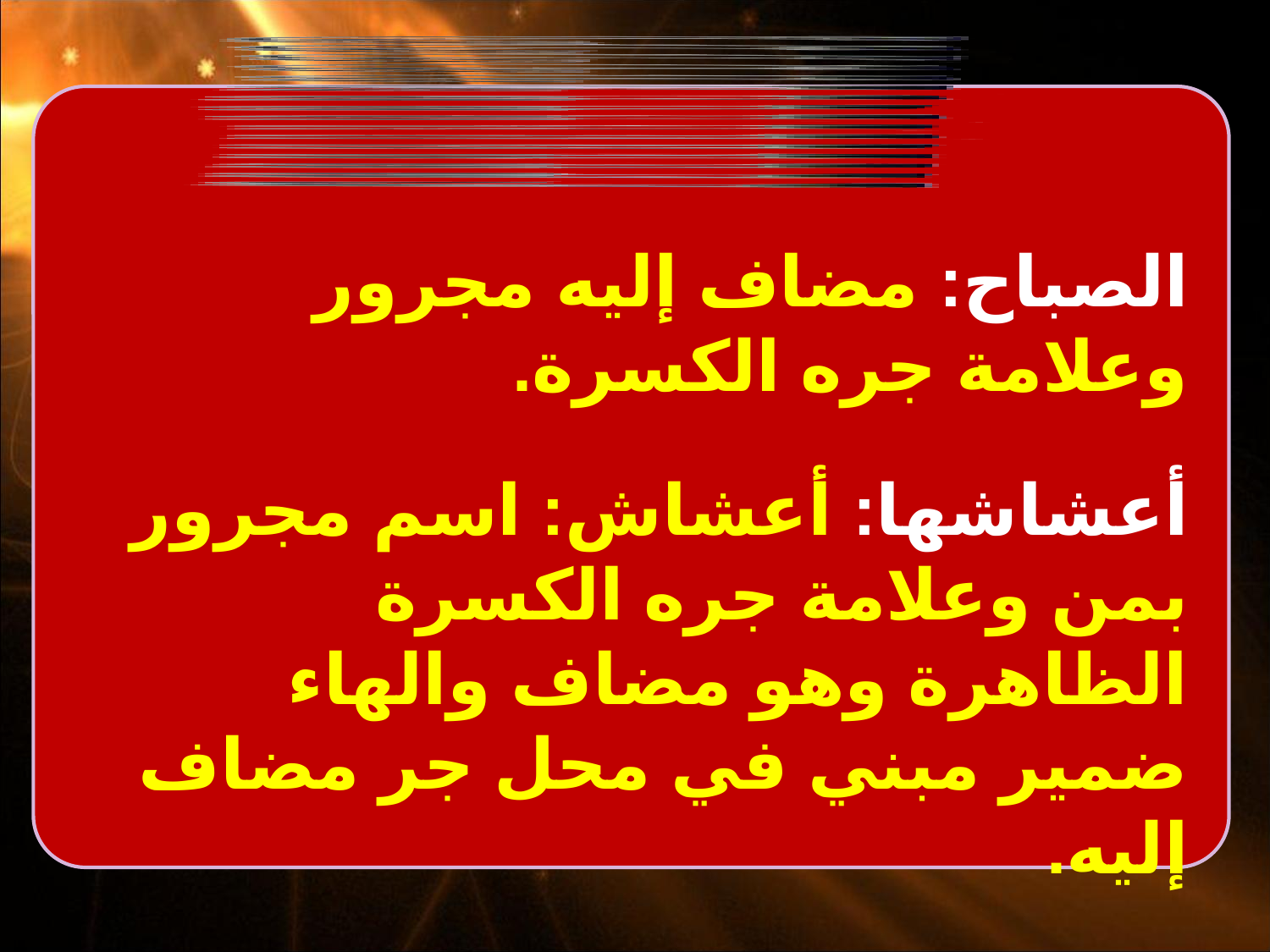

الصباح: مضاف إليه مجرور وعلامة جره الكسرة.

أعشاشها: أعشاش: اسم مجرور بمن وعلامة جره الكسرة الظاهرة وهو مضاف والهاء ضمير مبني في محل جر مضاف إليه.